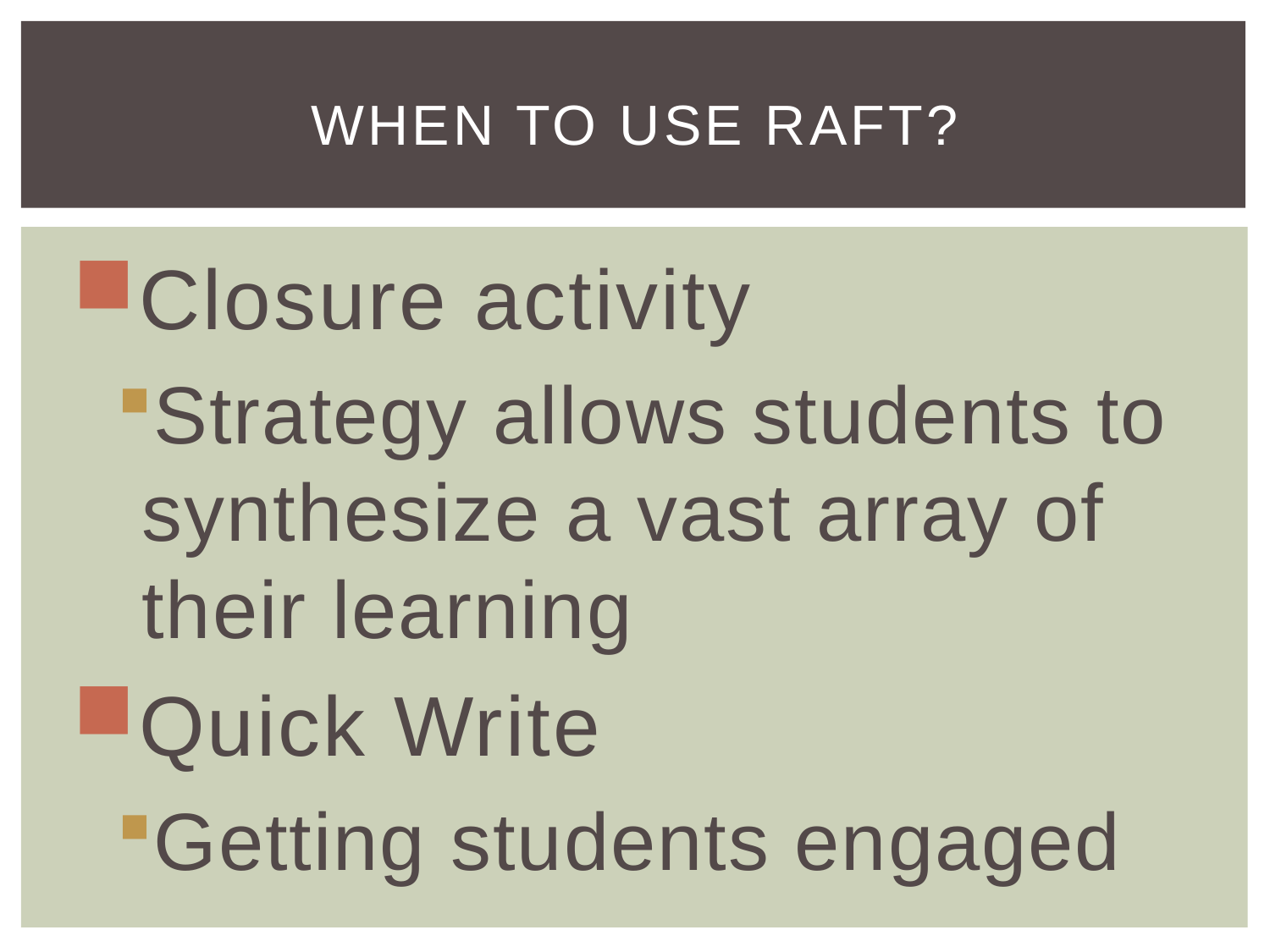

# When to use Raft?
Closure activity
Strategy allows students to synthesize a vast array of their learning
Quick Write
Getting students engaged